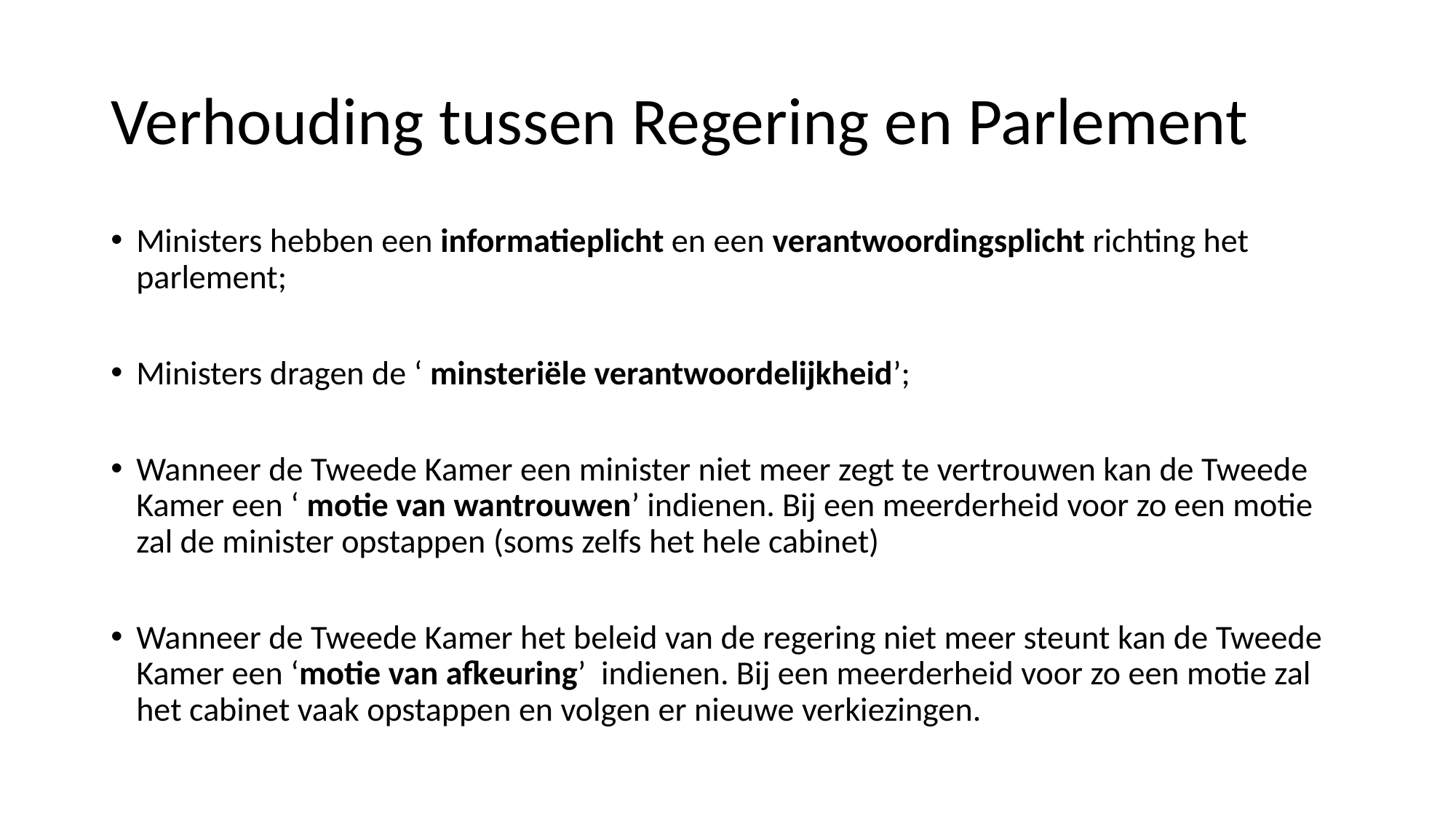

# Verhouding tussen Regering en Parlement
Ministers hebben een informatieplicht en een verantwoordingsplicht richting het parlement;

Ministers dragen de ‘ minsteriële verantwoordelijkheid’;

Wanneer de Tweede Kamer een minister niet meer zegt te vertrouwen kan de Tweede Kamer een ‘ motie van wantrouwen’ indienen. Bij een meerderheid voor zo een motie zal de minister opstappen (soms zelfs het hele cabinet)

Wanneer de Tweede Kamer het beleid van de regering niet meer steunt kan de Tweede Kamer een ‘motie van afkeuring’  indienen. Bij een meerderheid voor zo een motie zal het cabinet vaak opstappen en volgen er nieuwe verkiezingen.